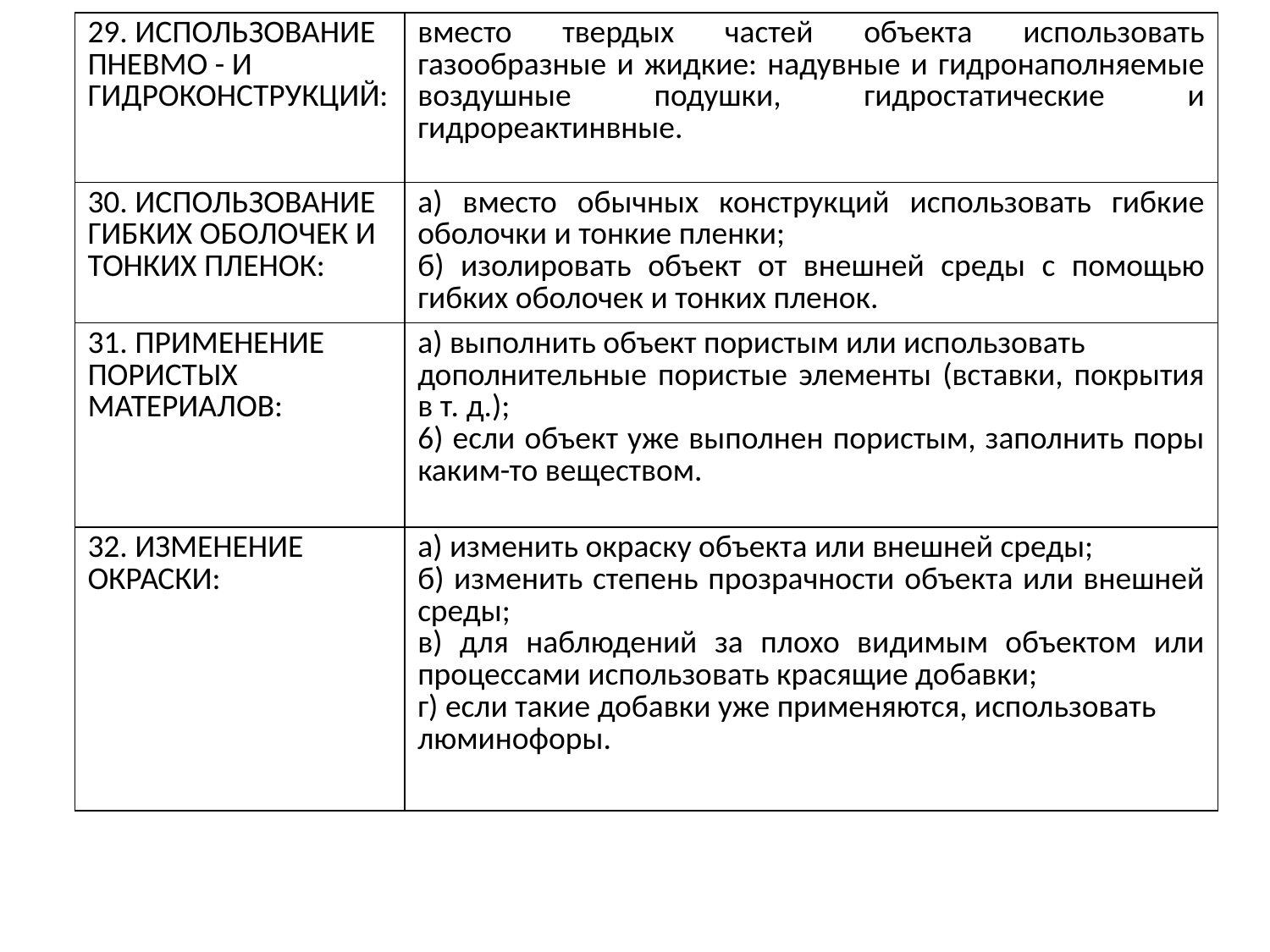

| 29. ИСПОЛЬЗОВАНИЕ ПНЕВМО - И ГИДРОКОНСТРУКЦИЙ: | вместо твердых частей объекта использовать газообразные и жидкие: надувные и гидронаполняемые воздушные подушки, гидростатические и гидрореактинвные. |
| --- | --- |
| 30. ИСПОЛЬЗОВАНИЕ ГИБКИХ ОБОЛОЧЕК И ТОНКИХ ПЛЕНОК: | а) вместо обычных конструкций использовать гибкие оболочки и тонкие пленки; б) изолировать объект от внешней среды с помощью гибких оболочек и тонких пленок. |
| 31. ПРИМЕНЕНИЕ ПОРИСТЫХ МАТЕРИАЛОВ: | а) выполнить объект пористым или использовать дополнительные пористые элементы (вставки, покрытия в т. д.); 6) если объект уже выполнен пористым, заполнить поры каким-то веществом. |
| 32. ИЗМЕНЕНИЕ ОКРАСКИ: | а) изменить окраску объекта или внешней среды; б) изменить степень прозрачности объекта или внешней среды; в) для наблюдений за плохо видимым объектом или процессами использовать красящие добавки; г) если такие добавки уже применяются, использовать люминофоры. |